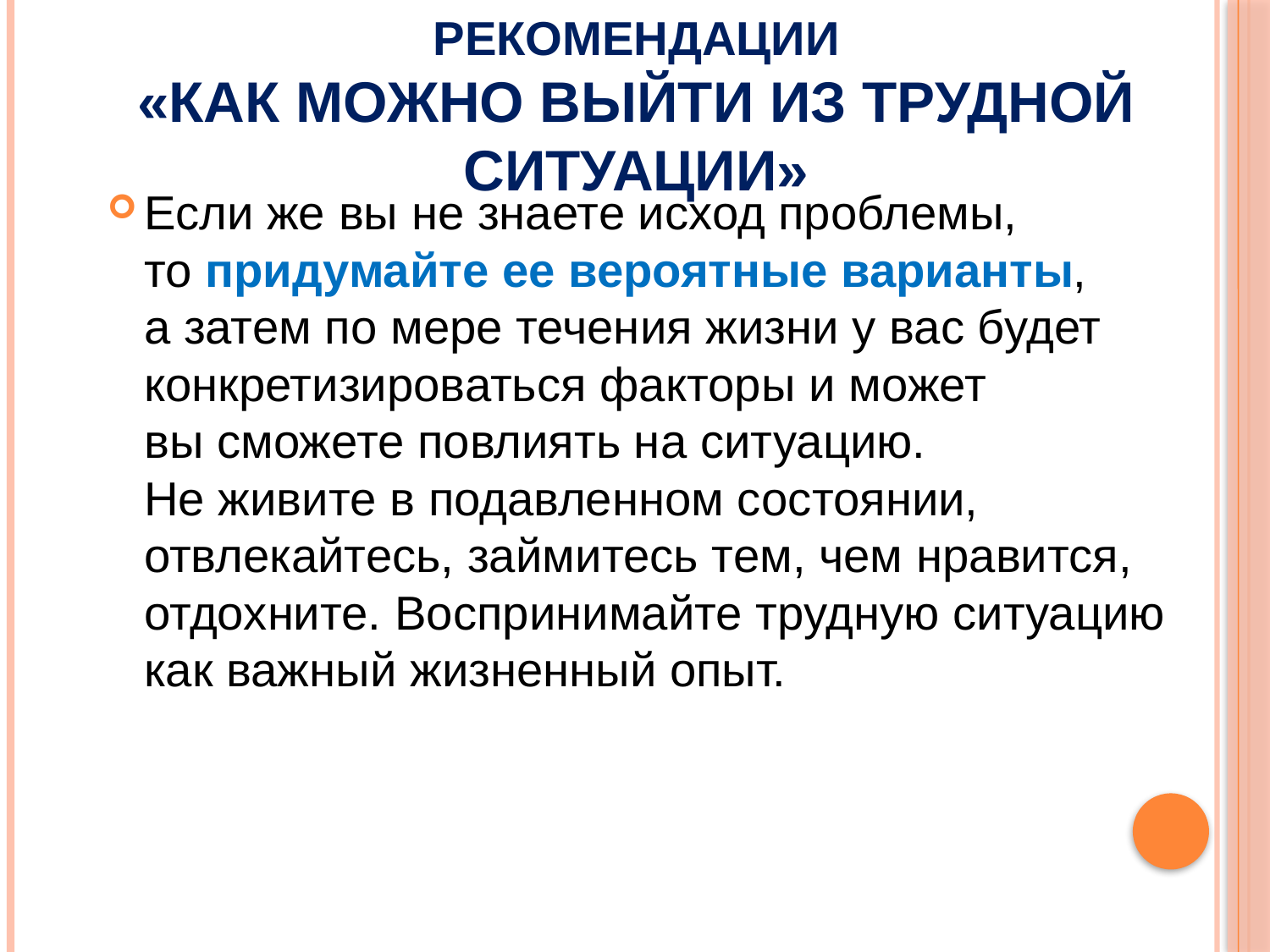

# Рекомендации «Как можно выйти из трудной ситуации»
Если же вы не знаете исход проблемы, то придумайте ее вероятные варианты, а затем по мере течения жизни у вас будет конкретизироваться факторы и может вы сможете повлиять на ситуацию. Не живите в подавленном состоянии, отвлекайтесь, займитесь тем, чем нравится, отдохните. Воспринимайте трудную ситуацию как важный жизненный опыт.